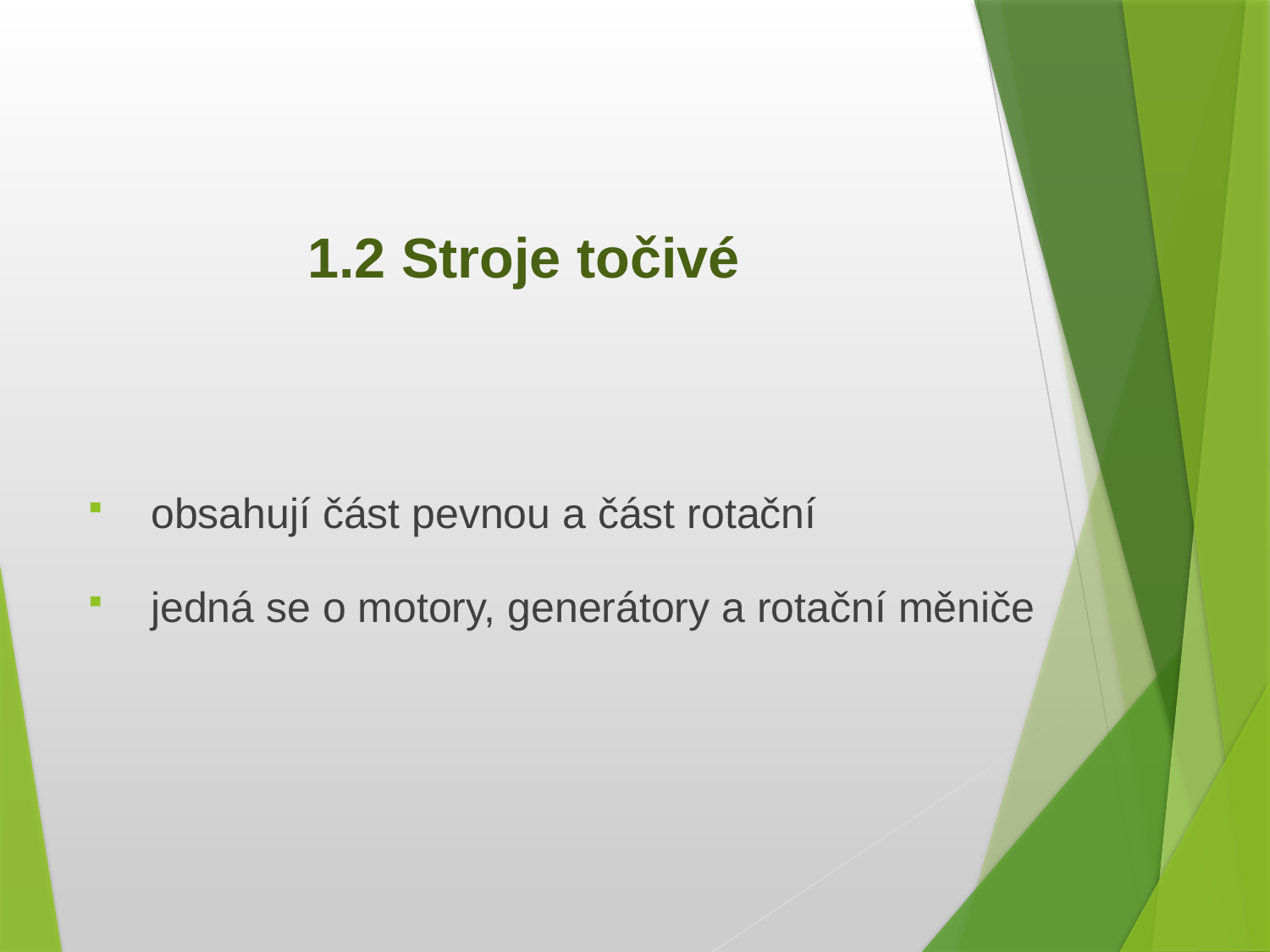

# 1.2 Stroje točivé
obsahují část pevnou a část rotační
jedná se o motory, generátory a rotační měniče